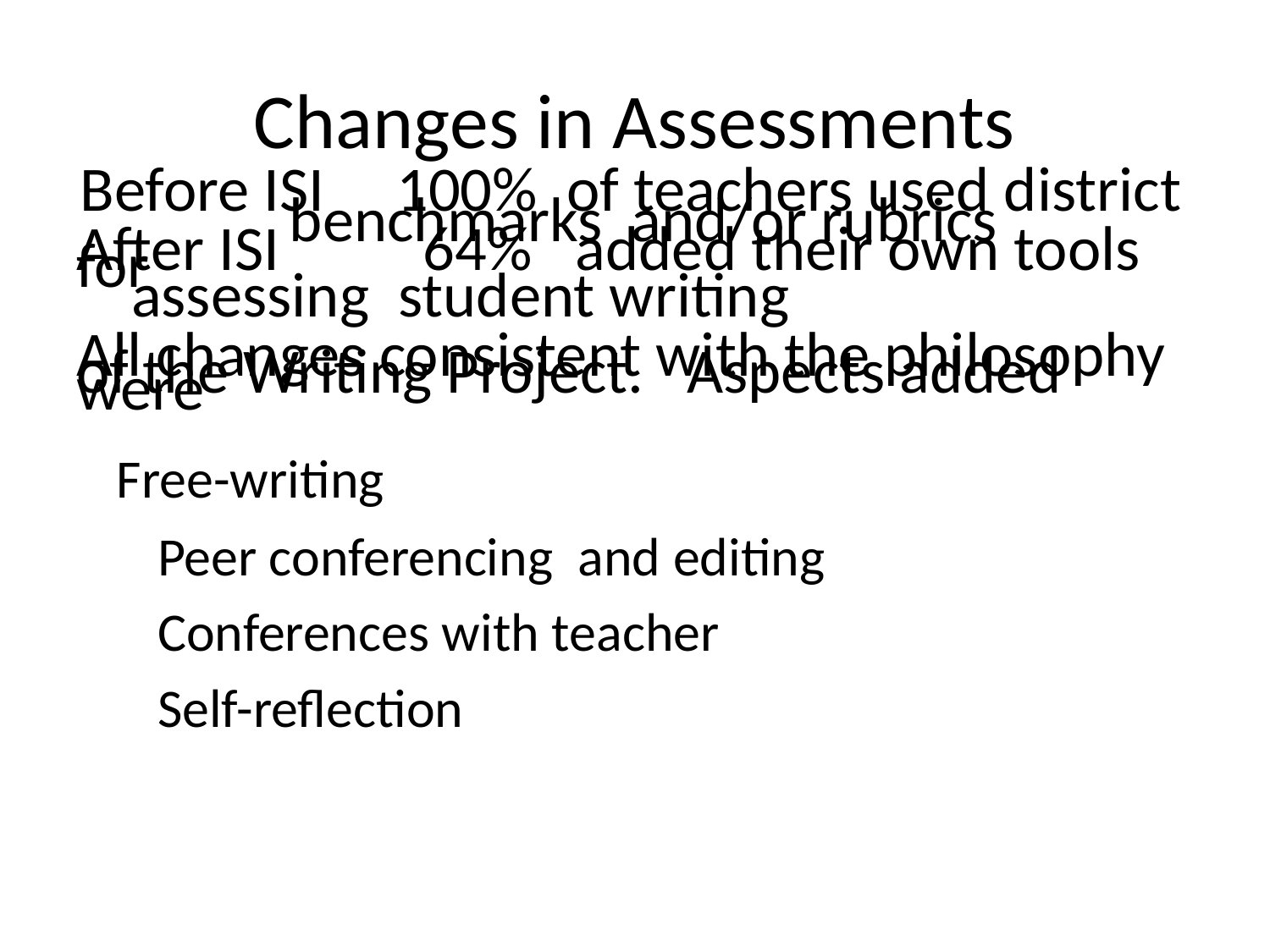

# Changes in Assessments
 Before ISI     100%  of teachers used district
		            benchmarks  and/or rubrics
After ISI          64%   added their own tools for
			 assessing  student writing

All changes consistent with the philosophy of the Writing Project.   Aspects added were
		Free-writing
    		Peer conferencing  and editing
    		Conferences with teacher
    		Self-reflection